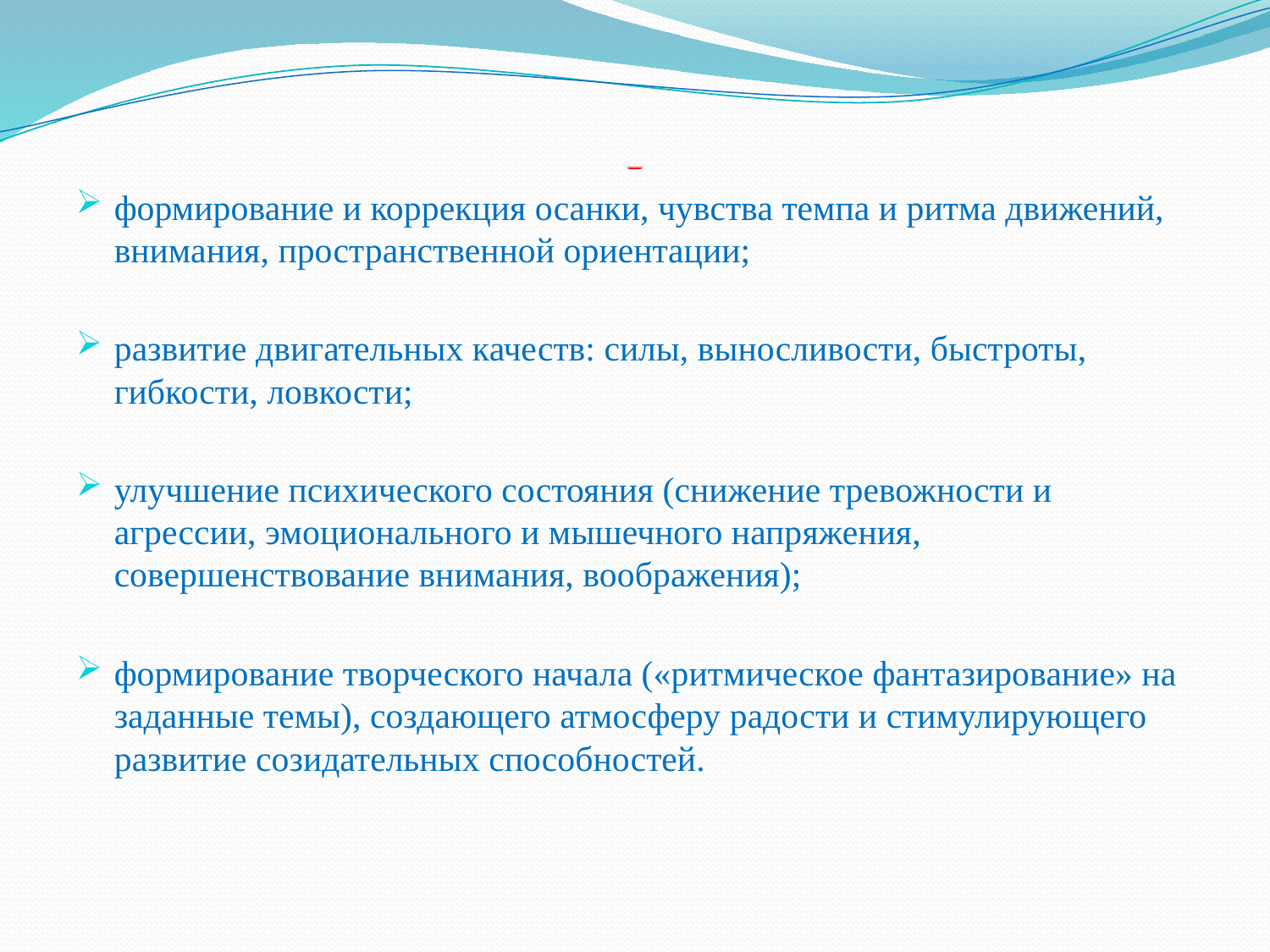

# Основные задачи, решаемые на занятиях по эвритмической гимнастике:
формирование и коррекция осанки, чувства темпа и ритма движений, внимания, пространственной ориентации;

развитие двигательных качеств: силы, выносливости, быстроты, гибкости, ловкости;

улучшение психического состояния (снижение тревожности и агрессии, эмоционального и мышечного напряжения, совершенствование внимания, воображения);

формирование творческого начала («ритмическое фантазирование» на заданные темы), создающего атмосферу радости и стимулирующего развитие созидательных способностей.